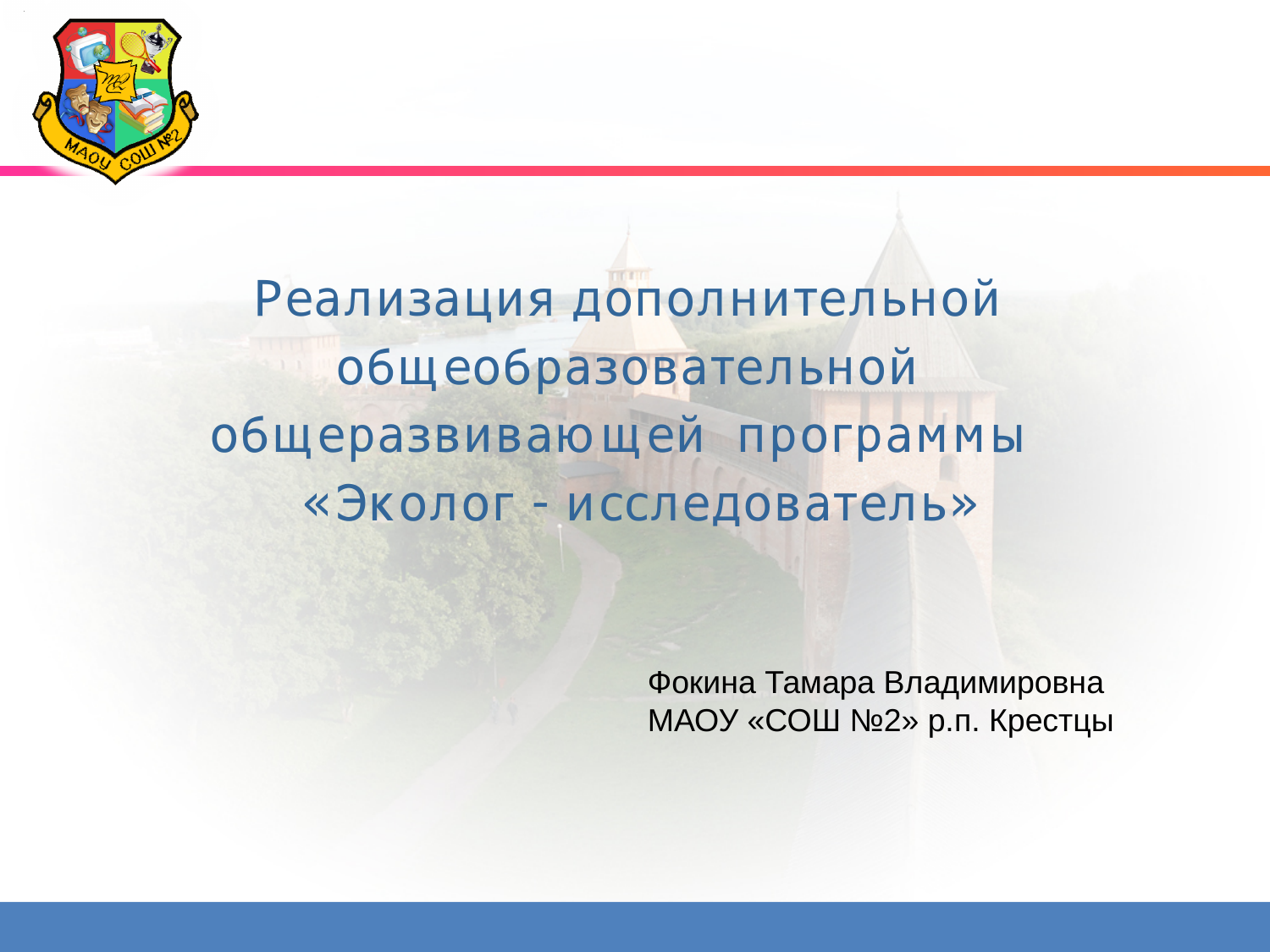

# Реализация дополнительной общеобразовательной общеразвивающей  программы   «Эколог - исследователь»

Фокина Тамара Владимировна
МАОУ «СОШ №2» р.п. Крестцы